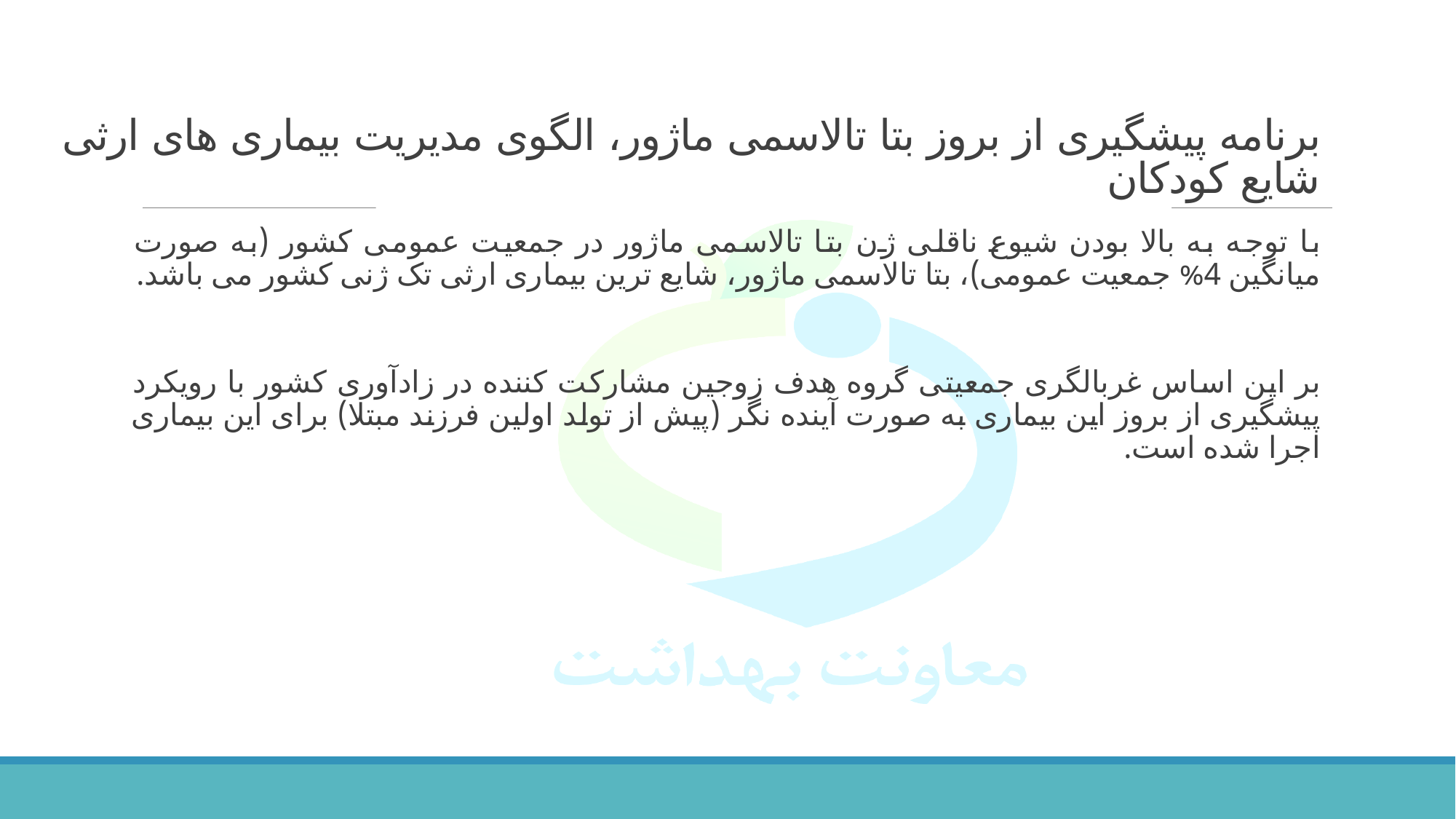

# برنامه پیشگیری از بروز بتا تالاسمی ماژور، الگوی مدیریت بیماری های ارثی شایع کودکان
با توجه به بالا بودن شیوع ناقلی ژن بتا تالاسمی ماژور در جمعیت عمومی کشور (به صورت میانگین 4% جمعیت عمومی)، بتا تالاسمی ماژور، شایع ترین بیماری ارثی تک ژنی کشور می باشد.

بر این اساس غربالگری جمعیتی گروه هدف زوجین مشارکت کننده در زادآوری کشور با رویکرد پیشگیری از بروز این بیماری به صورت آینده نگر (پیش از تولد اولین فرزند مبتلا) برای این بیماری اجرا شده است.